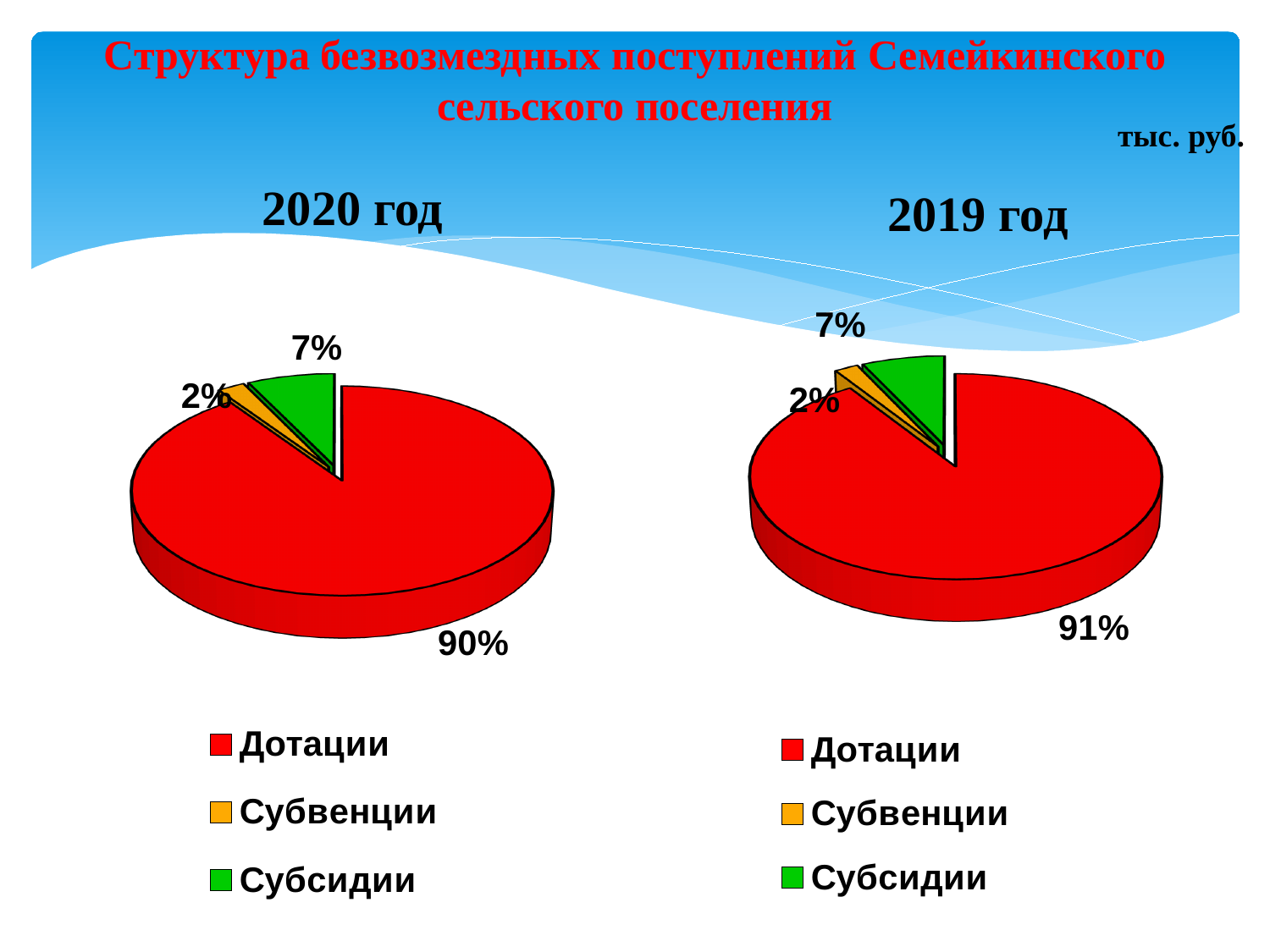

# Структура безвозмездных поступлений Семейкинского сельского поселения
тыс. руб.

[unsupported chart]

2020 год
2019 год

[unsupported chart]